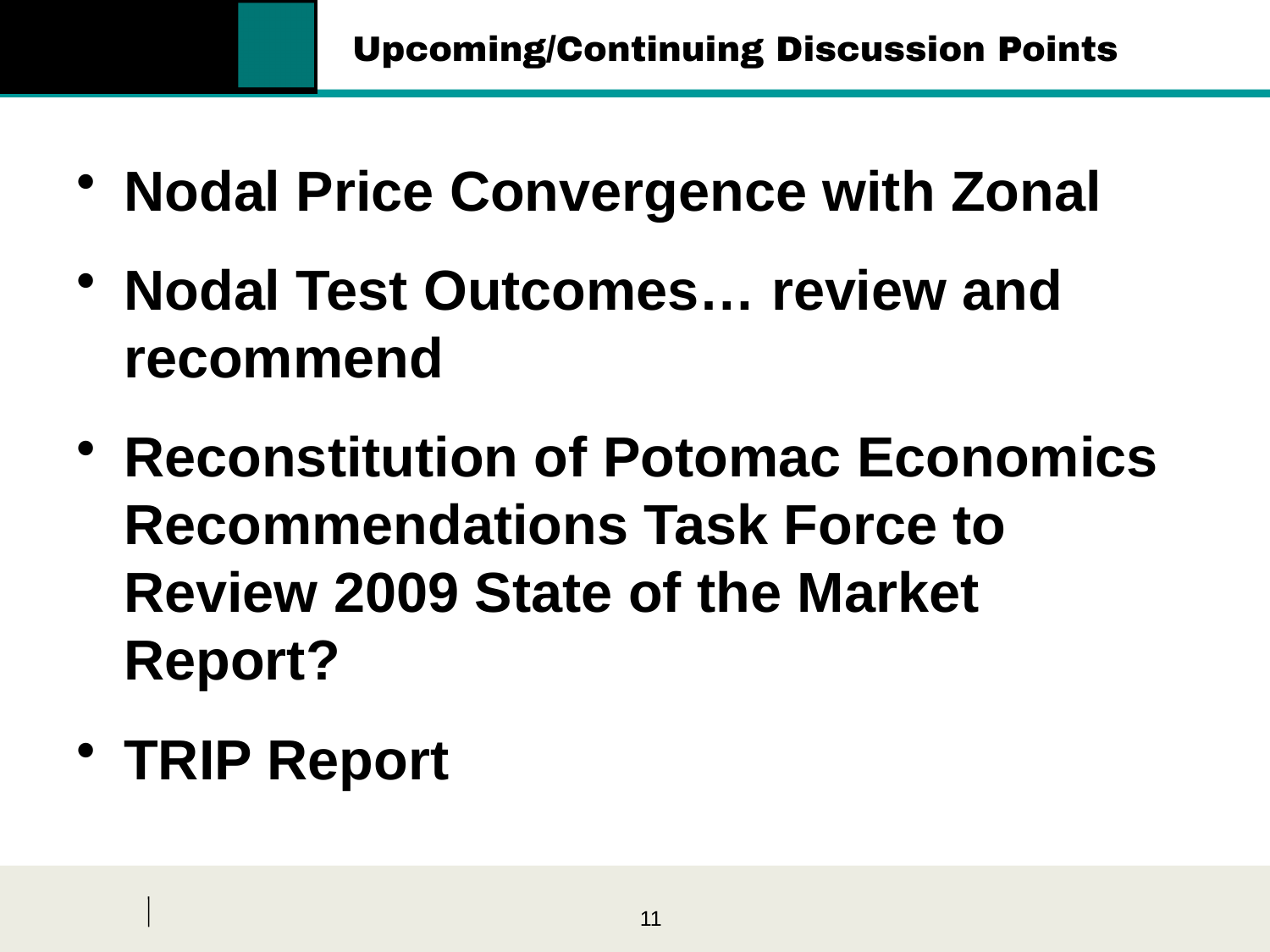

# Upcoming/Continuing Discussion Points
Nodal Price Convergence with Zonal
Nodal Test Outcomes… review and recommend
Reconstitution of Potomac Economics Recommendations Task Force to Review 2009 State of the Market Report?
TRIP Report